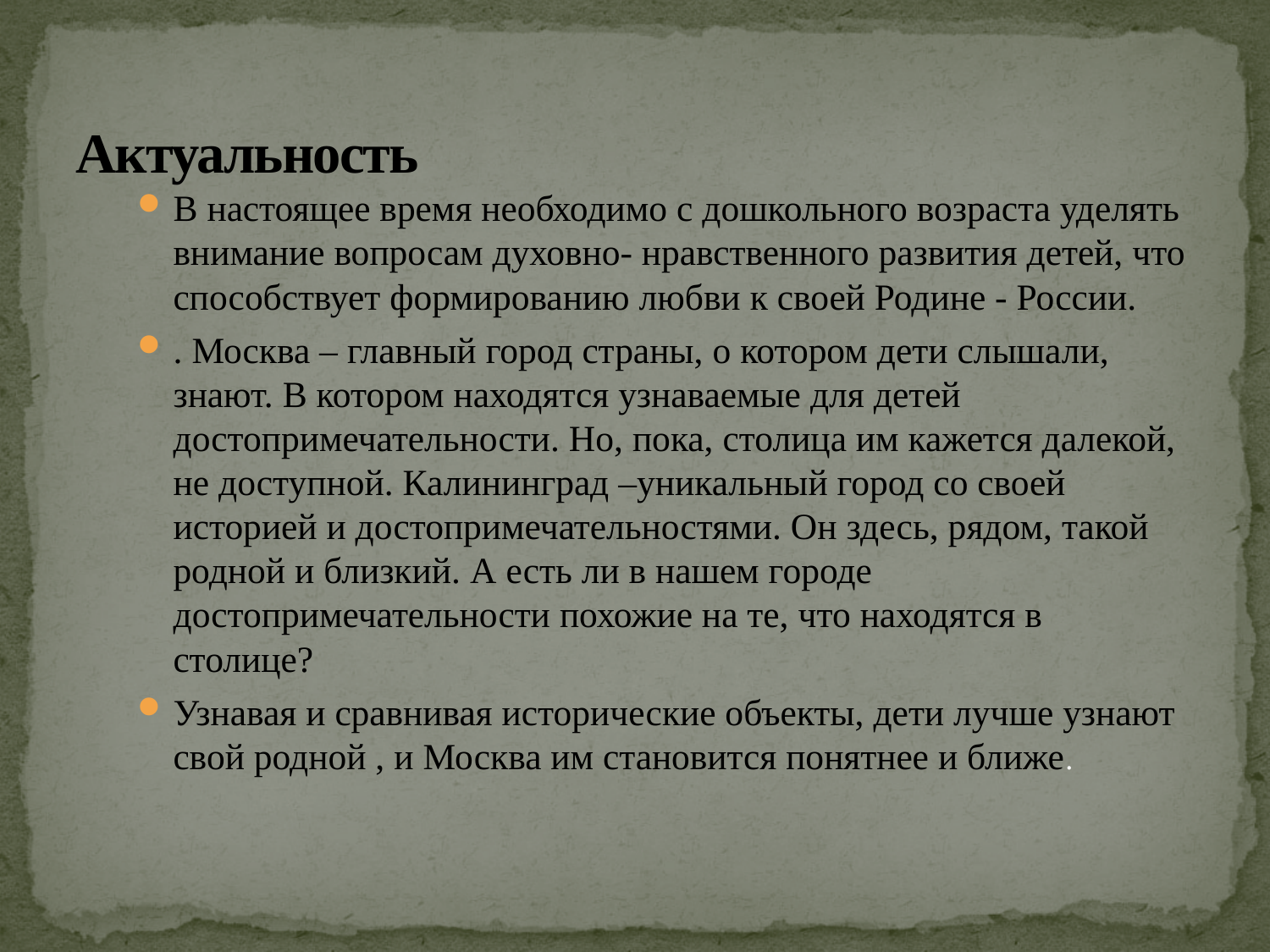

# Актуальность
В настоящее время необходимо с дошкольного возраста уделять внимание вопросам духовно- нравственного развития детей, что способствует формированию любви к своей Родине - России.
. Москва – главный город страны, о котором дети слышали, знают. В котором находятся узнаваемые для детей достопримечательности. Но, пока, столица им кажется далекой, не доступной. Калининград –уникальный город со своей историей и достопримечательностями. Он здесь, рядом, такой родной и близкий. А есть ли в нашем городе достопримечательности похожие на те, что находятся в столице?
Узнавая и сравнивая исторические объекты, дети лучше узнают свой родной , и Москва им становится понятнее и ближе.